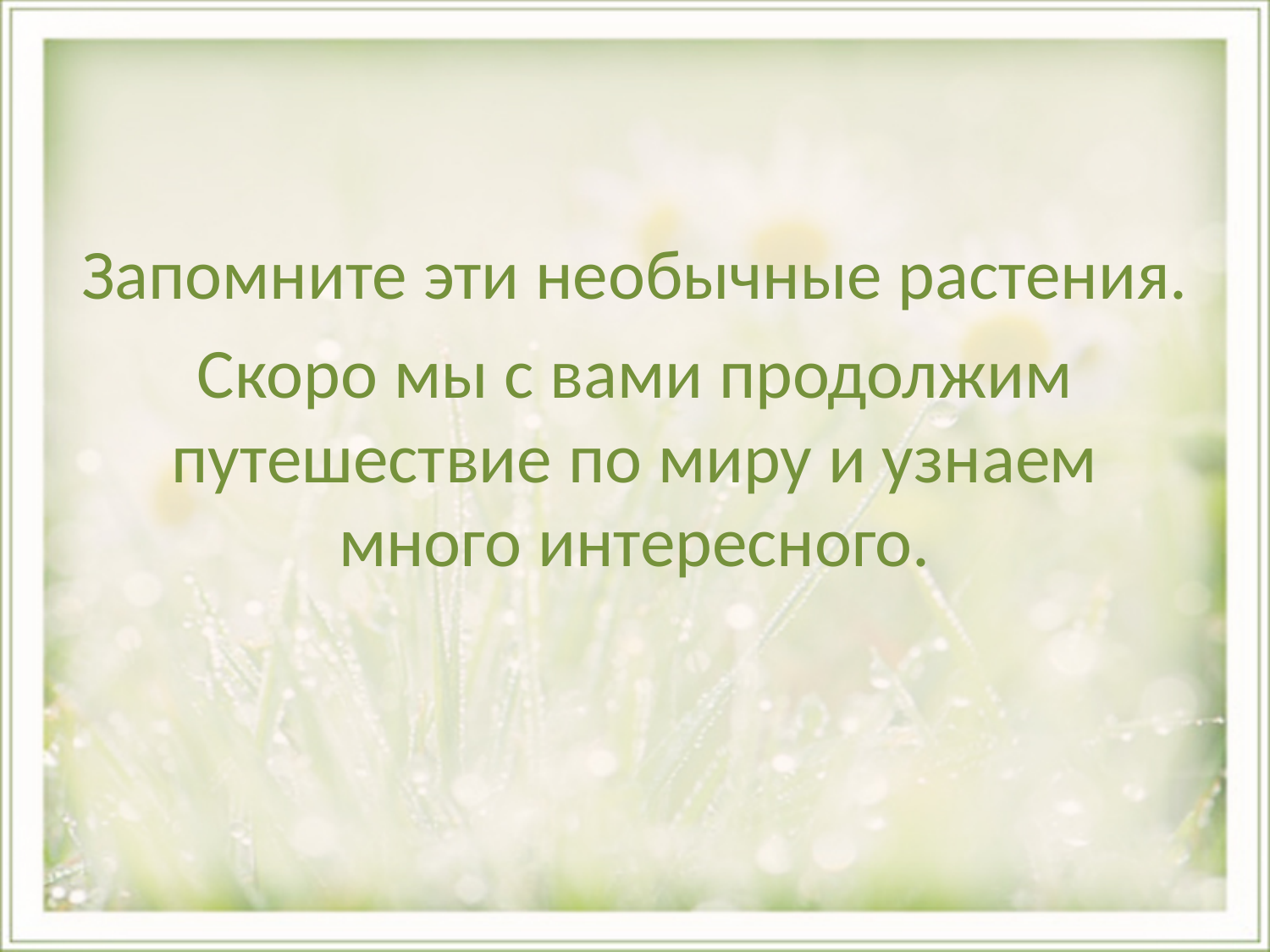

Запомните эти необычные растения.
Скоро мы с вами продолжим путешествие по миру и узнаем много интересного.